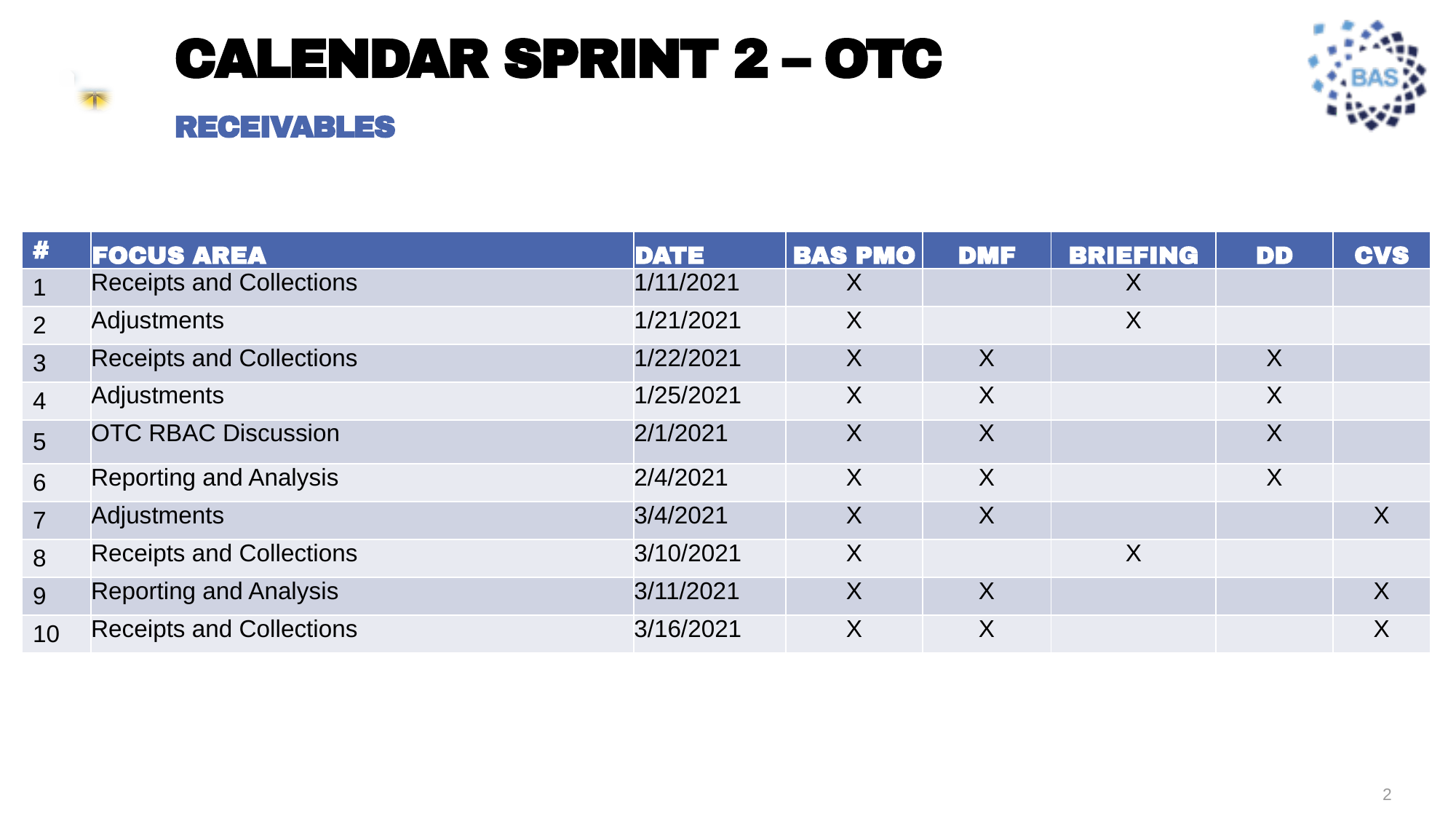

# Calendar sprint 2 – oTC
RECEIVABLES

| # | FOCUS AREA | DATE | BAS PMO | DMF | BRIEFING | DD | CVS |
| --- | --- | --- | --- | --- | --- | --- | --- |
| 1 | Receipts and Collections | 1/11/2021 | X |  | X |  |  |
| 2 | Adjustments | 1/21/2021 | X |  | X |  |  |
| 3 | Receipts and Collections | 1/22/2021 | X | X |  | X |  |
| 4 | Adjustments | 1/25/2021 | X | X |  | X |  |
| 5 | OTC RBAC Discussion | 2/1/2021 | X | X |  | X |  |
| 6 | Reporting and Analysis | 2/4/2021 | X | X |  | X |  |
| 7 | Adjustments | 3/4/2021 | X | X |  |  | X |
| 8 | Receipts and Collections | 3/10/2021 | X |  | X |  |  |
| 9 | Reporting and Analysis | 3/11/2021 | X | X |  |  | X |
| 10 | Receipts and Collections | 3/16/2021 | X | X |  |  | X |